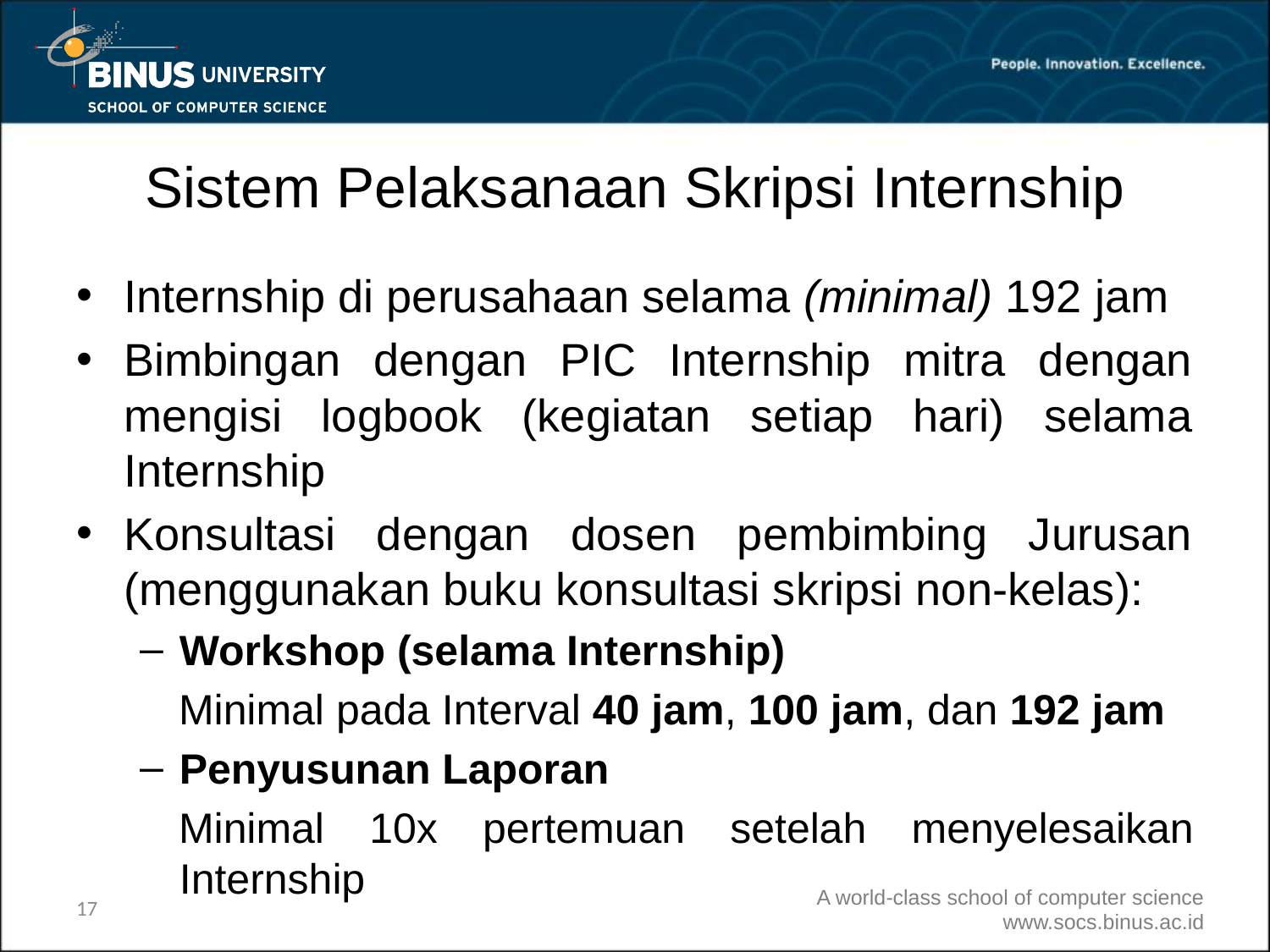

# Sistem Pelaksanaan Skripsi Internship
Internship di perusahaan selama (minimal) 192 jam
Bimbingan dengan PIC Internship mitra dengan mengisi logbook (kegiatan setiap hari) selama Internship
Konsultasi dengan dosen pembimbing Jurusan (menggunakan buku konsultasi skripsi non-kelas):
Workshop (selama Internship)
Minimal pada Interval 40 jam, 100 jam, dan 192 jam
Penyusunan Laporan
Minimal 10x pertemuan setelah menyelesaikan Internship
17